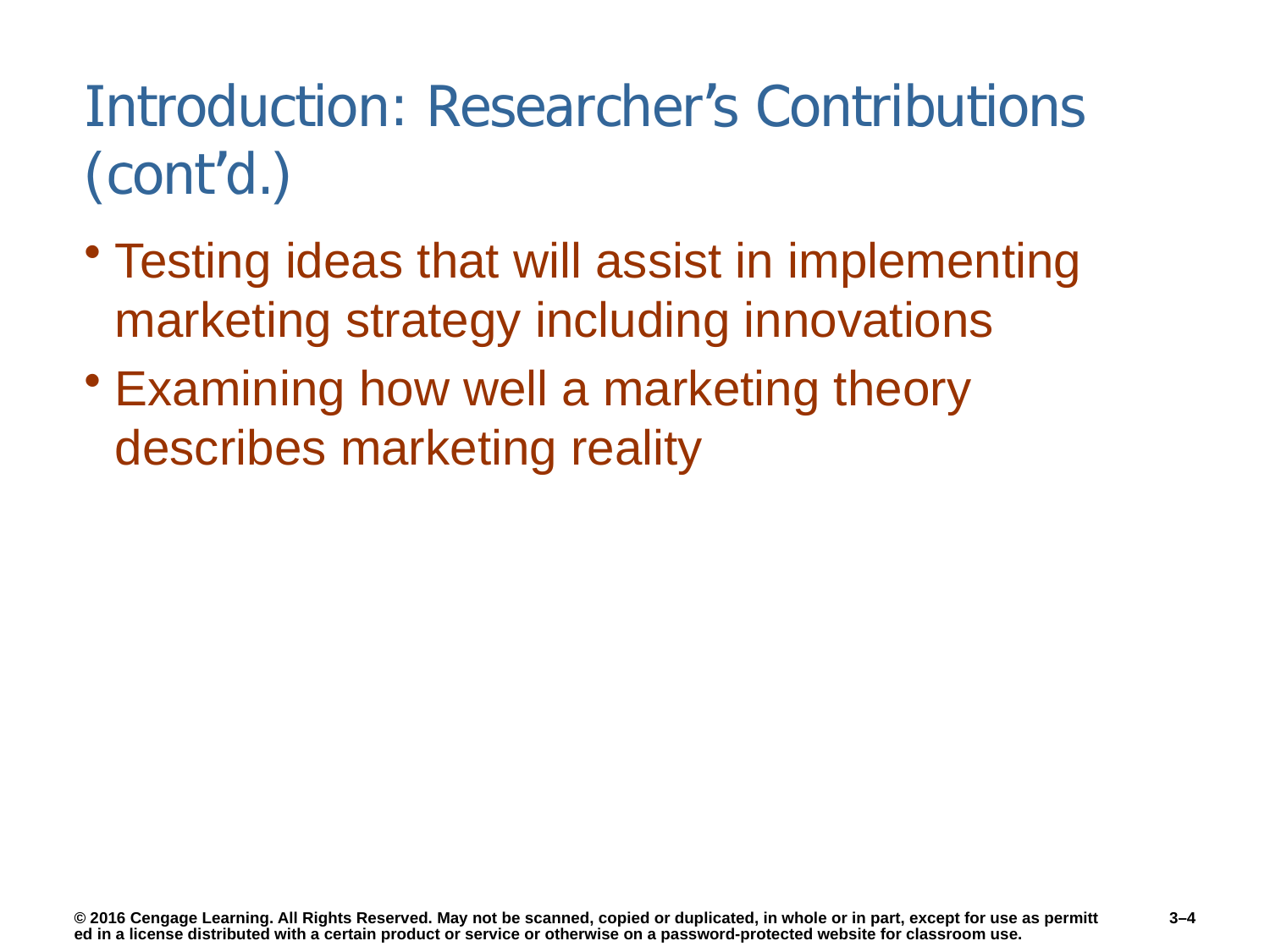

# Introduction: Researcher’s Contributions (cont’d.)
Testing ideas that will assist in implementing marketing strategy including innovations
Examining how well a marketing theory describes marketing reality
3–4
© 2016 Cengage Learning. All Rights Reserved. May not be scanned, copied or duplicated, in whole or in part, except for use as permitted in a license distributed with a certain product or service or otherwise on a password-protected website for classroom use.